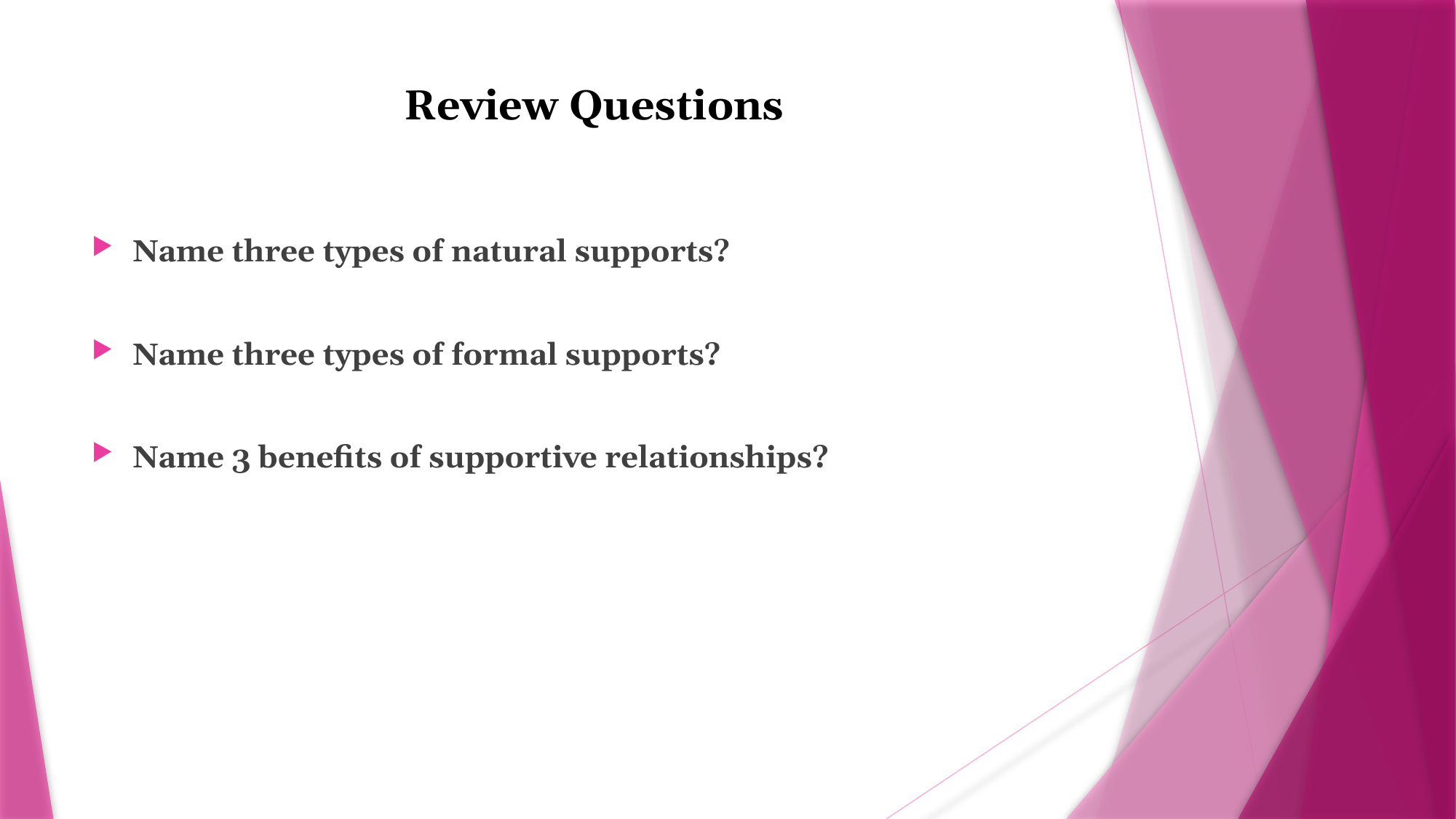

# Review Questions

Name three types of natural supports?

Name three types of formal supports?

Name 3 benefits of supportive relationships?